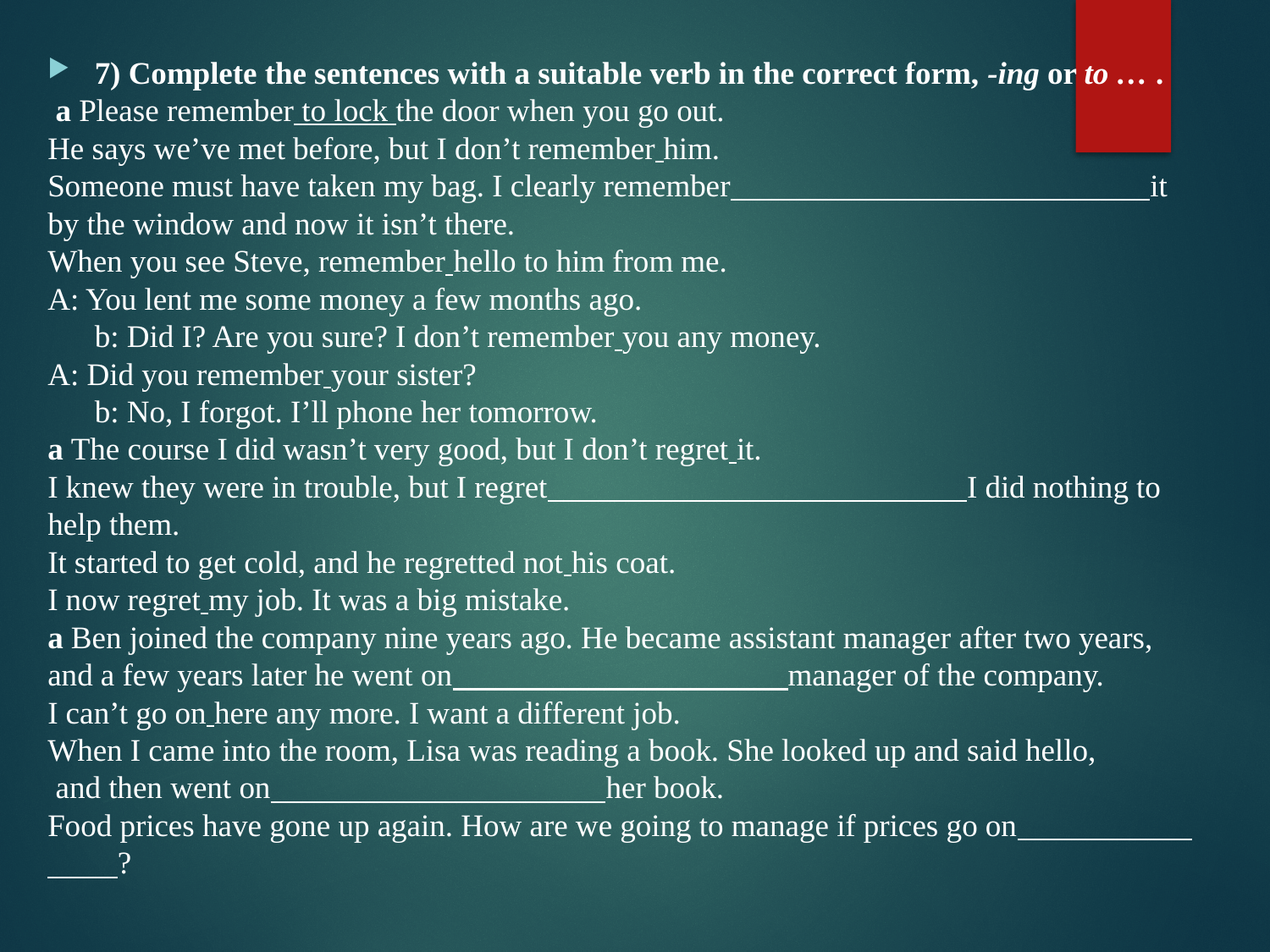

7) Complete the sentences with a suitable verb in the correct form, -ing or to … .
 a Please remember to lock the door when you go out.
He says we’ve met before, but I don’t remember him.
Someone must have taken my bag. I clearly remember                                                            it by the window and now it isn’t there.
When you see Steve, remember hello to him from me.
a: You lent me some money a few months ago.
      b: Did I? Are you sure? I don’t remember you any money.
a: Did you remember your sister?
      b: No, I forgot. I’ll phone her tomorrow.
a The course I did wasn’t very good, but I don’t regret it.
I knew they were in trouble, but I regret                                                            I did nothing to help them.
It started to get cold, and he regretted not his coat.
I now regret my job. It was a big mistake.
a Ben joined the company nine years ago. He became assistant manager after two years, and a few years later he went on                                                manager of the company.
I can’t go on here any more. I want a different job.
When I came into the room, Lisa was reading a book. She looked up and said hello,
 and then went on                                                her book.
Food prices have gone up again. How are we going to manage if prices go on                                    ?